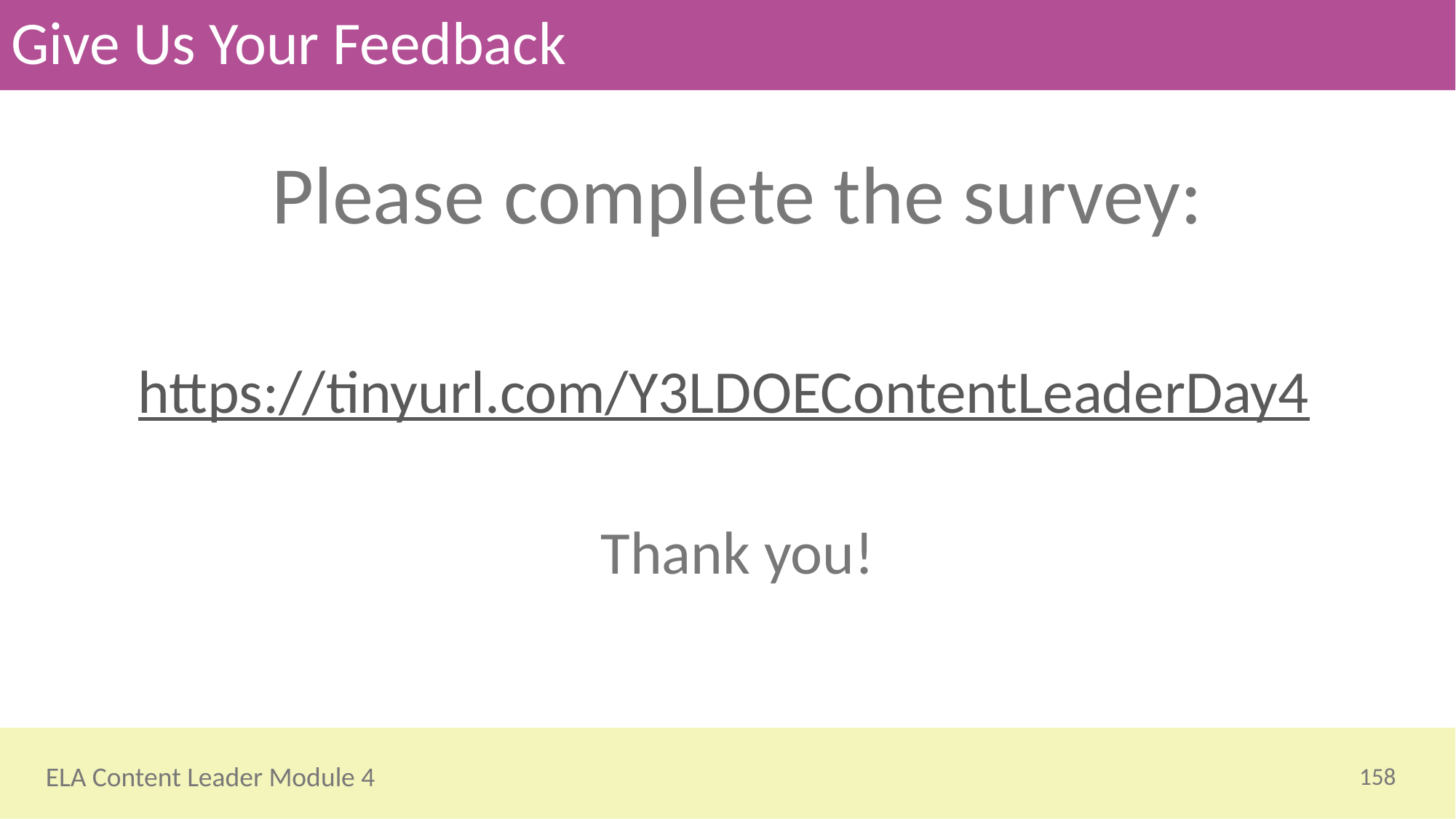

# Give Us Your Feedback
Please complete the survey:

https://tinyurl.com/Y3LDOEContentLeaderDay4

Thank you!
158